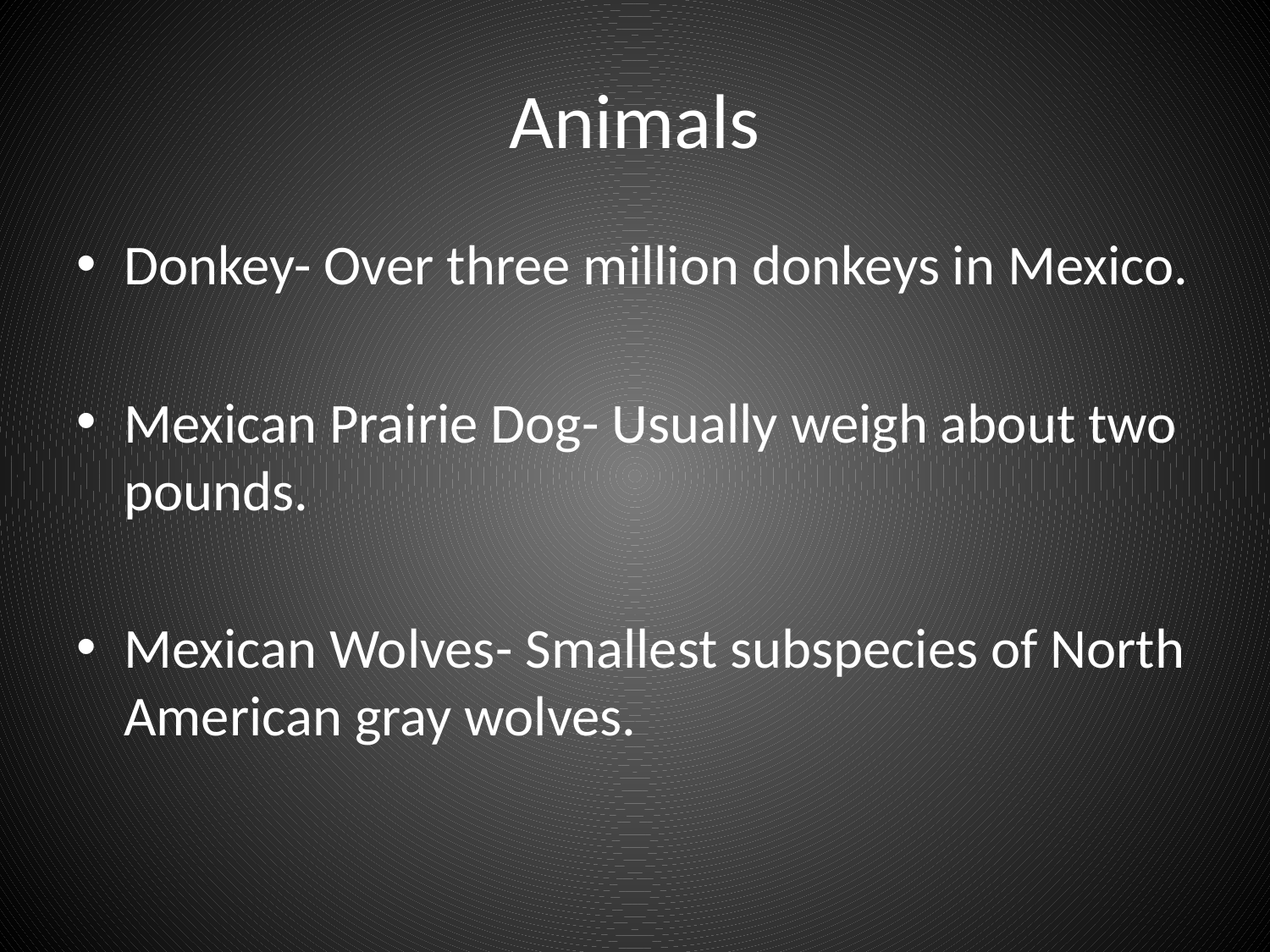

# Animals
Donkey- Over three million donkeys in Mexico.

Mexican Prairie Dog- Usually weigh about two pounds.

Mexican Wolves- Smallest subspecies of North American gray wolves.